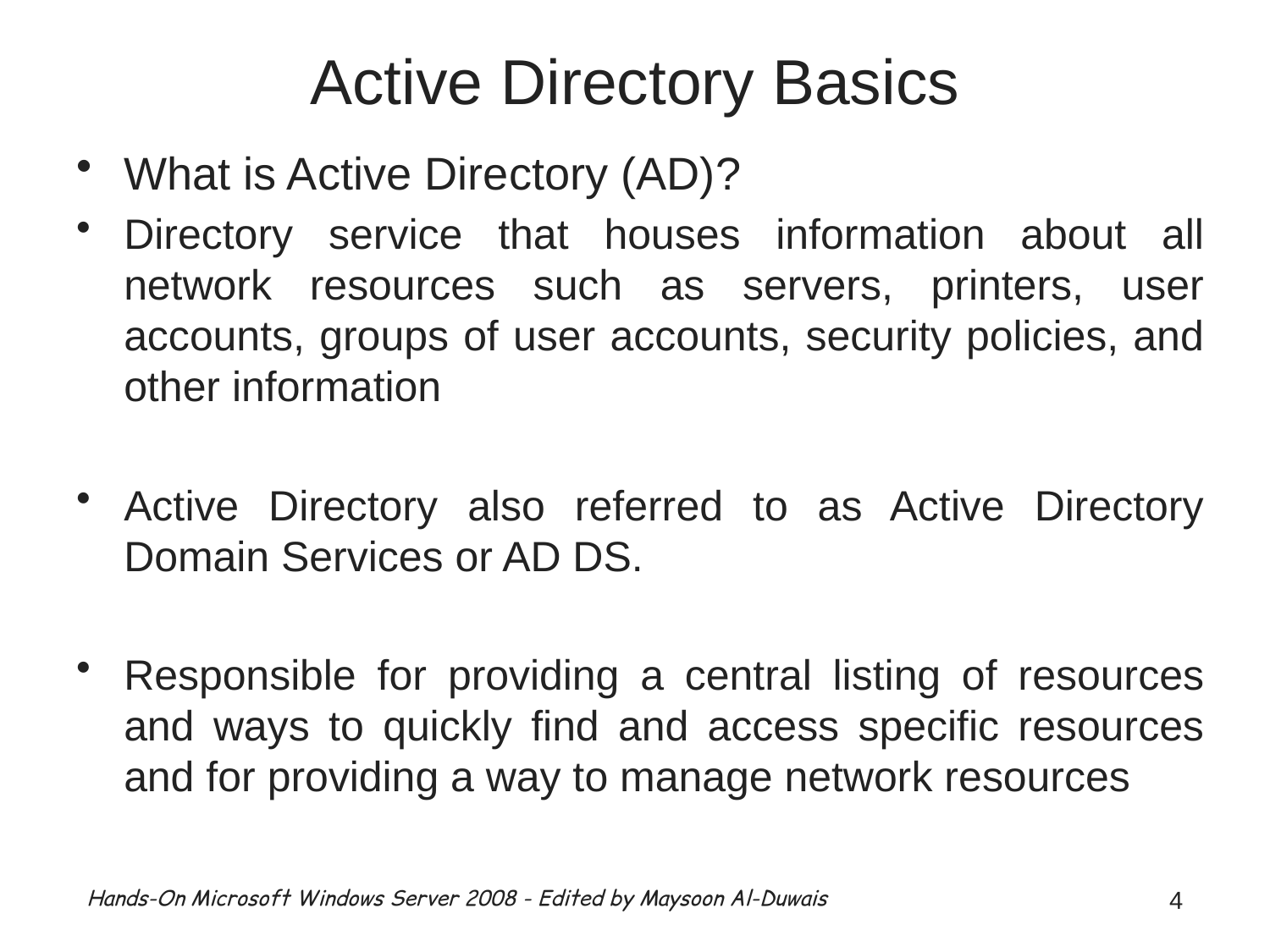

# Active Directory Basics
What is Active Directory (AD)?
Directory service that houses information about all network resources such as servers, printers, user accounts, groups of user accounts, security policies, and other information

Active Directory also referred to as Active Directory Domain Services or AD DS.

Responsible for providing a central listing of resources and ways to quickly find and access specific resources and for providing a way to manage network resources
Hands-On Microsoft Windows Server 2008 - Edited by Maysoon Al-Duwais
4